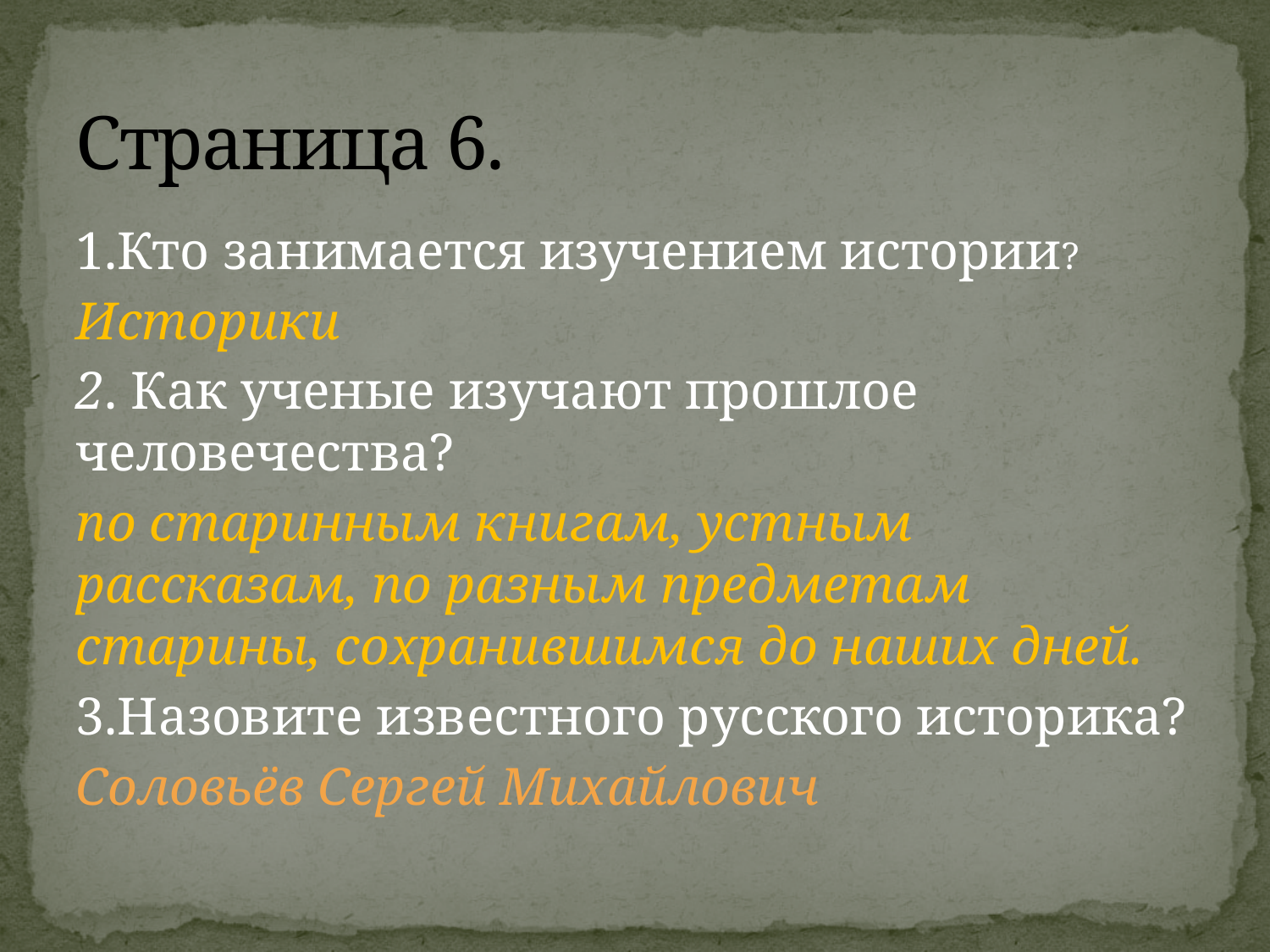

# Страница 6.
1.Кто занимается изучением истории?
Историки
2. Как ученые изучают прошлое человечества?
по старинным книгам, устным рассказам, по разным предметам старины, сохранившимся до наших дней.
3.Назовите известного русского историка?
Соловьёв Сергей Михайлович